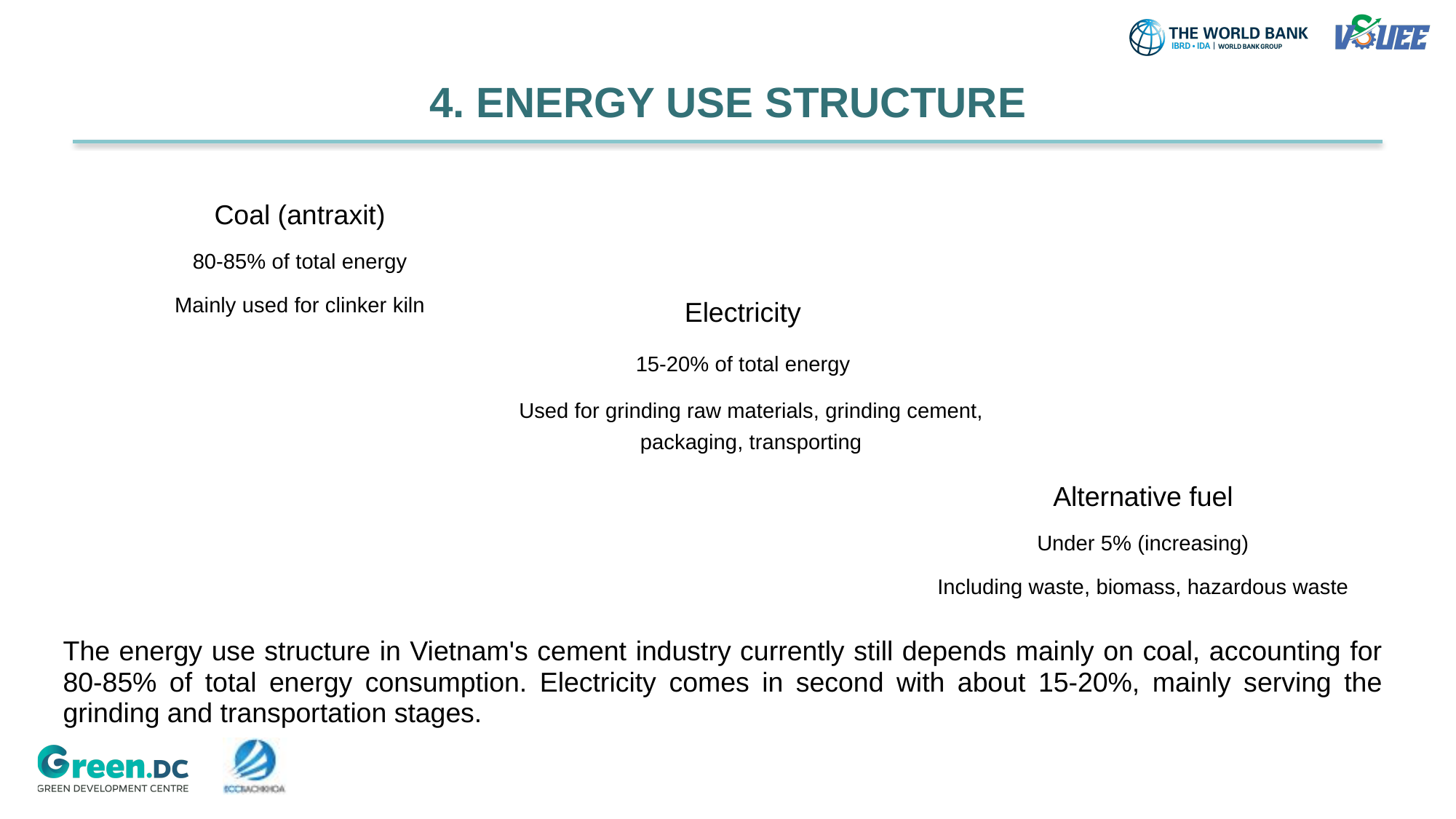

# 4. ENERGY USE STRUCTURE
Coal (antraxit)
80-85% of total energy
Mainly used for clinker kiln
Electricity
15-20% of total energy
Used for grinding raw materials, grinding cement, packaging, transporting
Alternative fuel
Under 5% (increasing)
Including waste, biomass, hazardous waste
The energy use structure in Vietnam's cement industry currently still depends mainly on coal, accounting for 80-85% of total energy consumption. Electricity comes in second with about 15-20%, mainly serving the grinding and transportation stages.
Nhiên liệu thay thế như rác thải, sinh khối và chất thải nguy hại mới chỉ chiếm dưới 5% tổng năng lượng sử dụng, nhưng đang có xu hướng tăng dần khi các nhà máy bắt đầu áp dụng các giải pháp thân thiện với môi trường hơn.